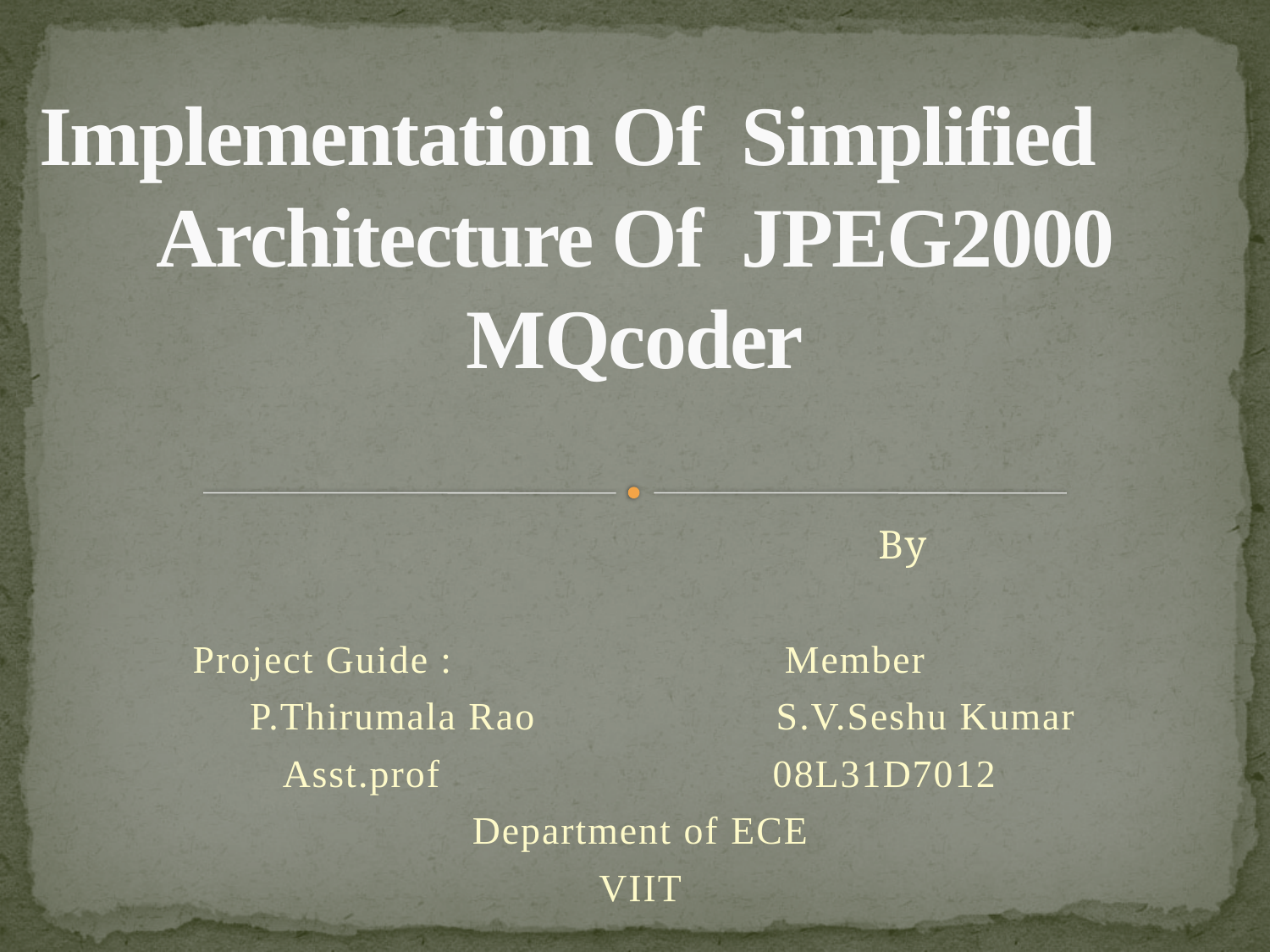

# Implementation Of  Simplified        Architecture Of  JPEG2000 MQcoder
                                            By

Project Guide :                             Member
        P.Thirumala Rao                     S.V.Seshu Kumar
Asst.prof                             08L31D7012
Department of ECE
VIIT